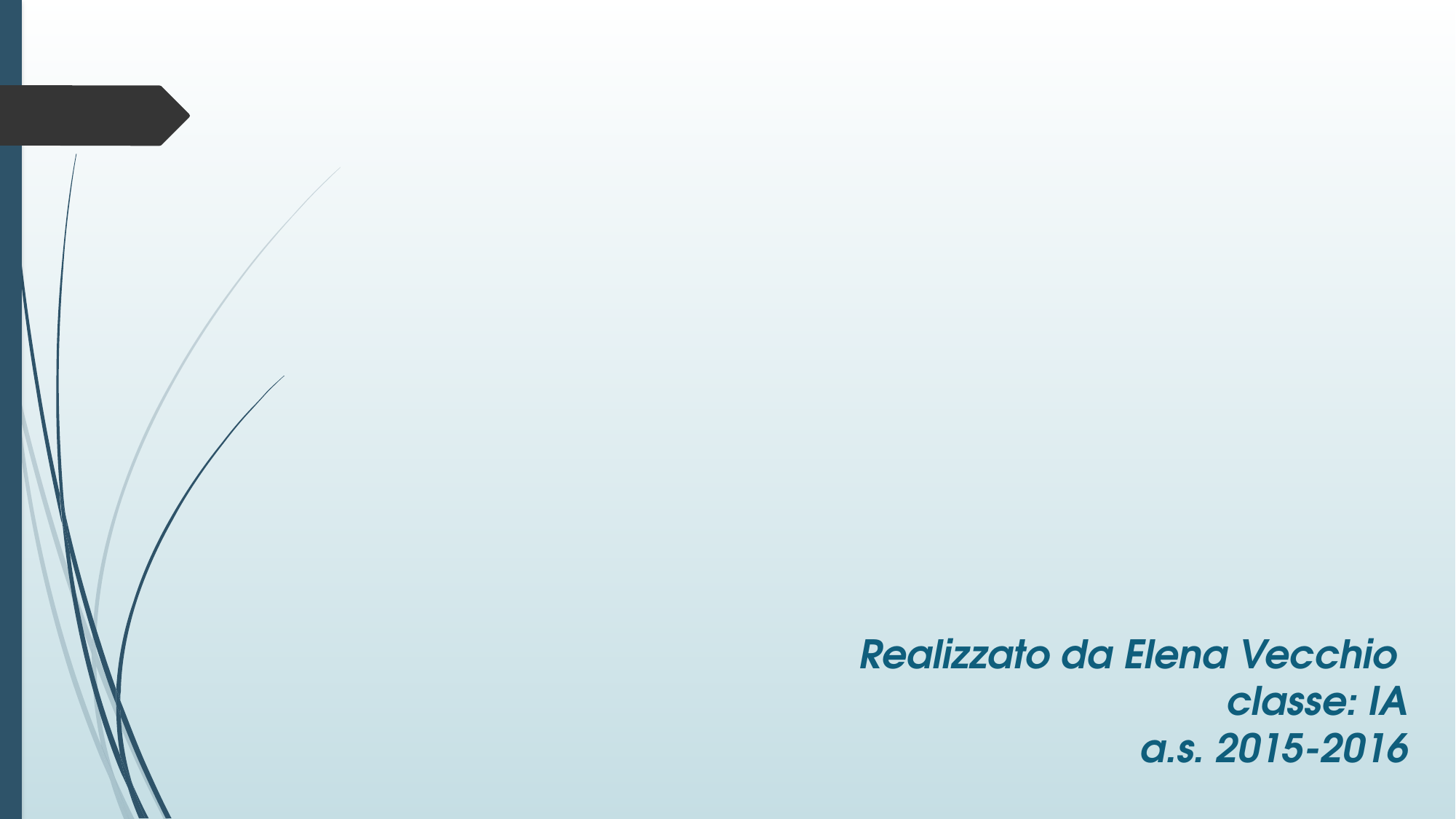

# Realizzato da Elena Vecchio classe: IA a.s. 2015-2016